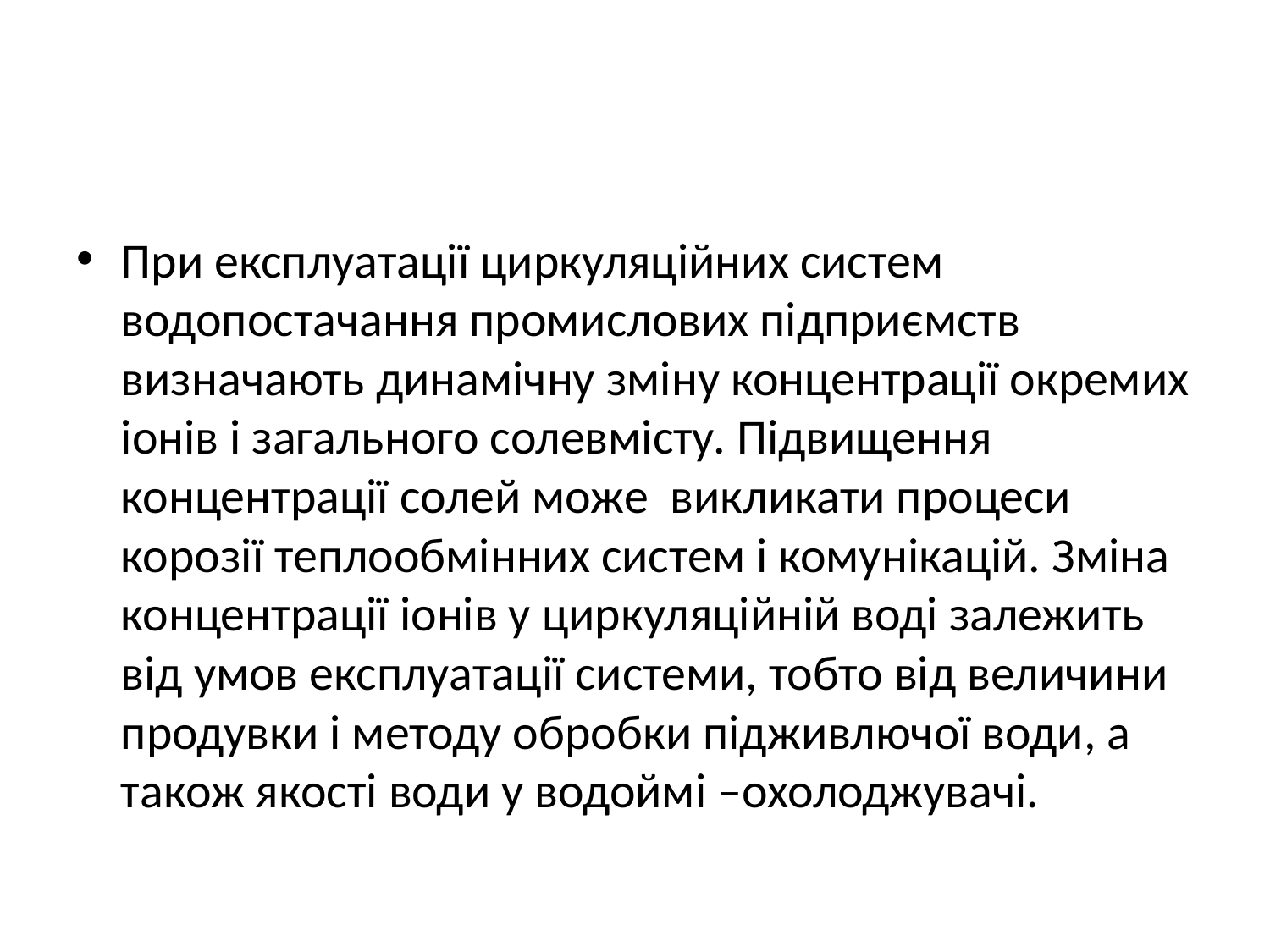

#
При експлуатації циркуляційних систем водопостачання промислових підприємств визначають динамічну зміну концентрації окремих іонів і загального солевмісту. Підвищення концентрації солей може  викликати процеси корозії теплообмінних систем і комунікацій. Зміна  концентрації іонів у циркуляційній воді залежить від умов експлуатації системи, тобто від величини продувки і методу обробки підживлючої води, а також якості води у водоймі –охолоджувачі.